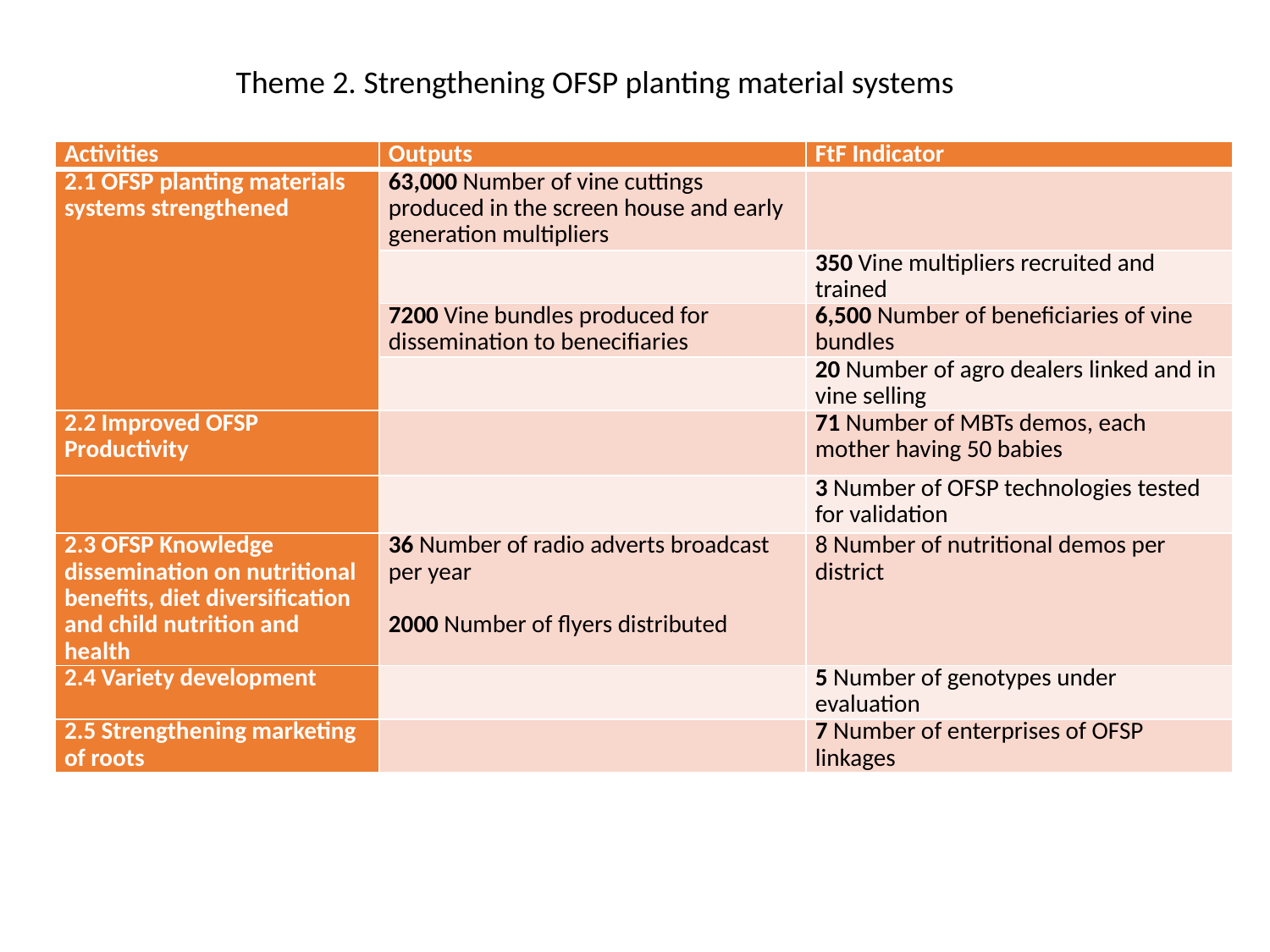

Theme 2. Strengthening OFSP planting material systems
| Activities | Outputs | FtF Indicator |
| --- | --- | --- |
| 2.1 OFSP planting materials systems strengthened | 63,000 Number of vine cuttings produced in the screen house and early generation multipliers |  |
|  |  | 350 Vine multipliers recruited and trained |
|  | 7200 Vine bundles produced for dissemination to benecifiaries | 6,500 Number of beneficiaries of vine bundles |
|  |  | 20 Number of agro dealers linked and in vine selling |
| 2.2 Improved OFSP Productivity |  | 71 Number of MBTs demos, each mother having 50 babies |
|  |  | 3 Number of OFSP technologies tested for validation |
| 2.3 OFSP Knowledge dissemination on nutritional benefits, diet diversification and child nutrition and health | 36 Number of radio adverts broadcast per year   2000 Number of flyers distributed | 8 Number of nutritional demos per district |
| 2.4 Variety development |  | 5 Number of genotypes under evaluation |
| 2.5 Strengthening marketing of roots |  | 7 Number of enterprises of OFSP linkages |